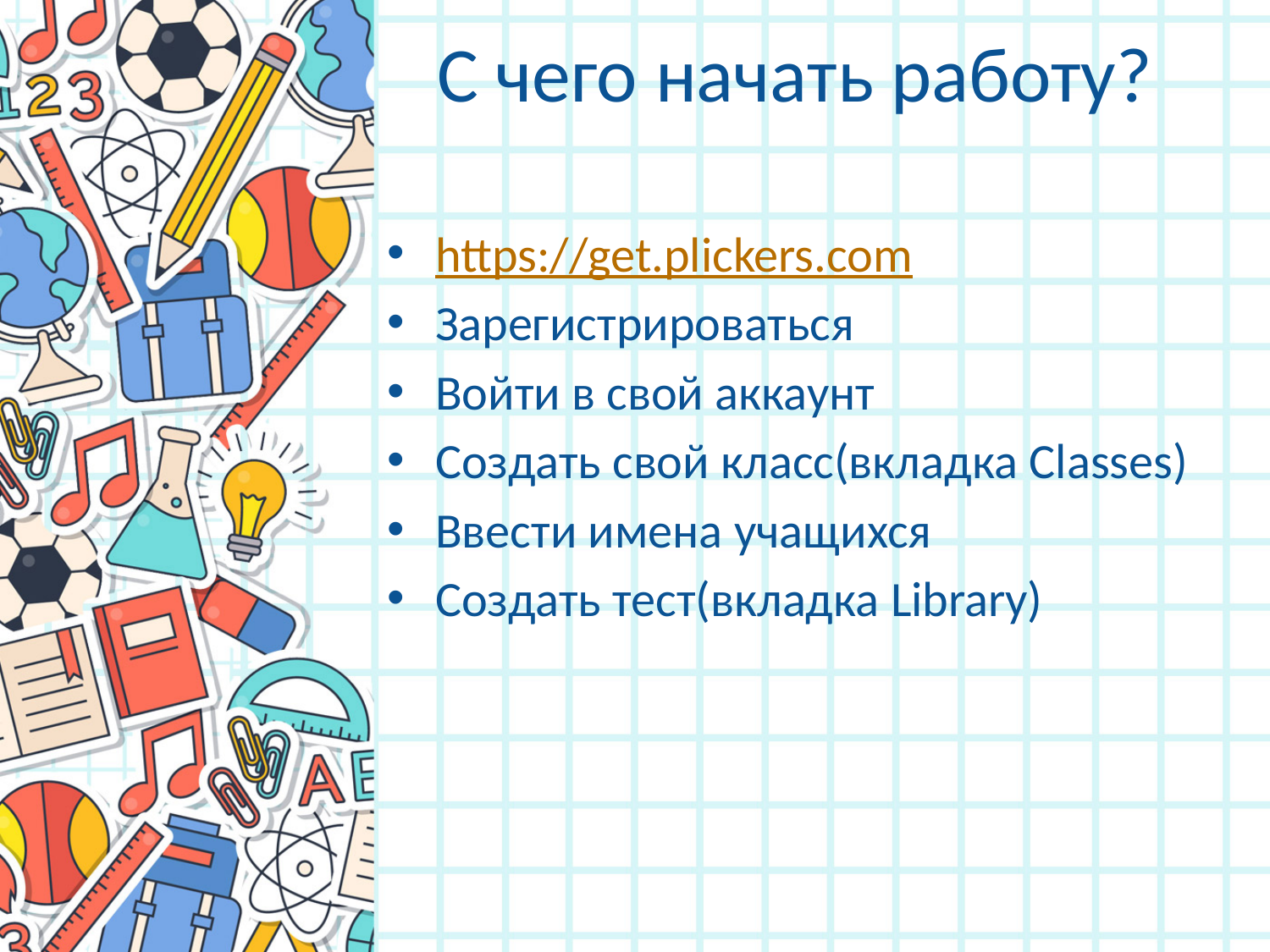

# С чего начать работу?
https://get.plickers.com
Зарегистрироваться
Войти в свой аккаунт
Создать свой класс(вкладка Classes)
Ввести имена учащихся
Создать тест(вкладка Library)